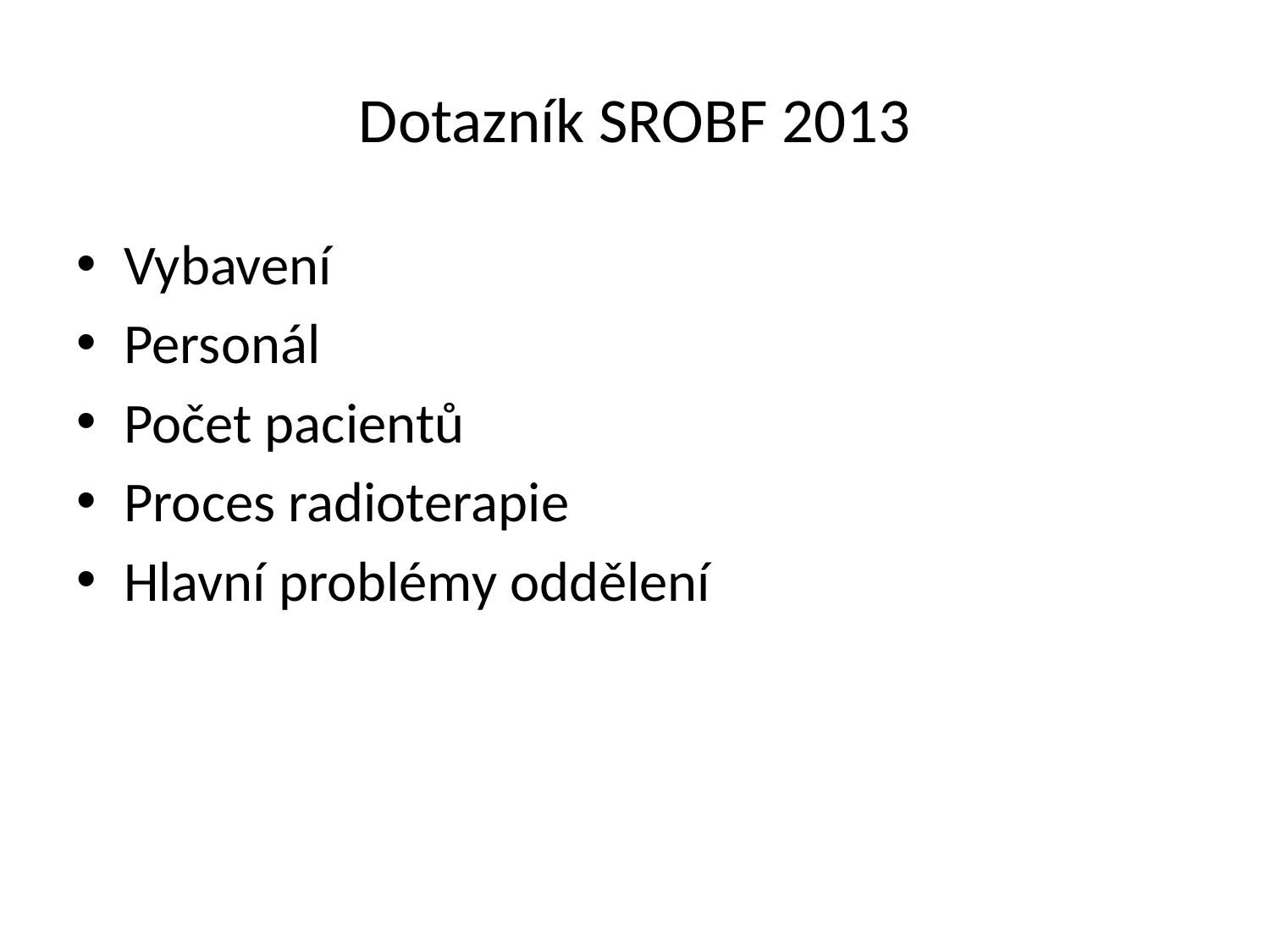

# Dotazník SROBF 2013
Vybavení
Personál
Počet pacientů
Proces radioterapie
Hlavní problémy oddělení